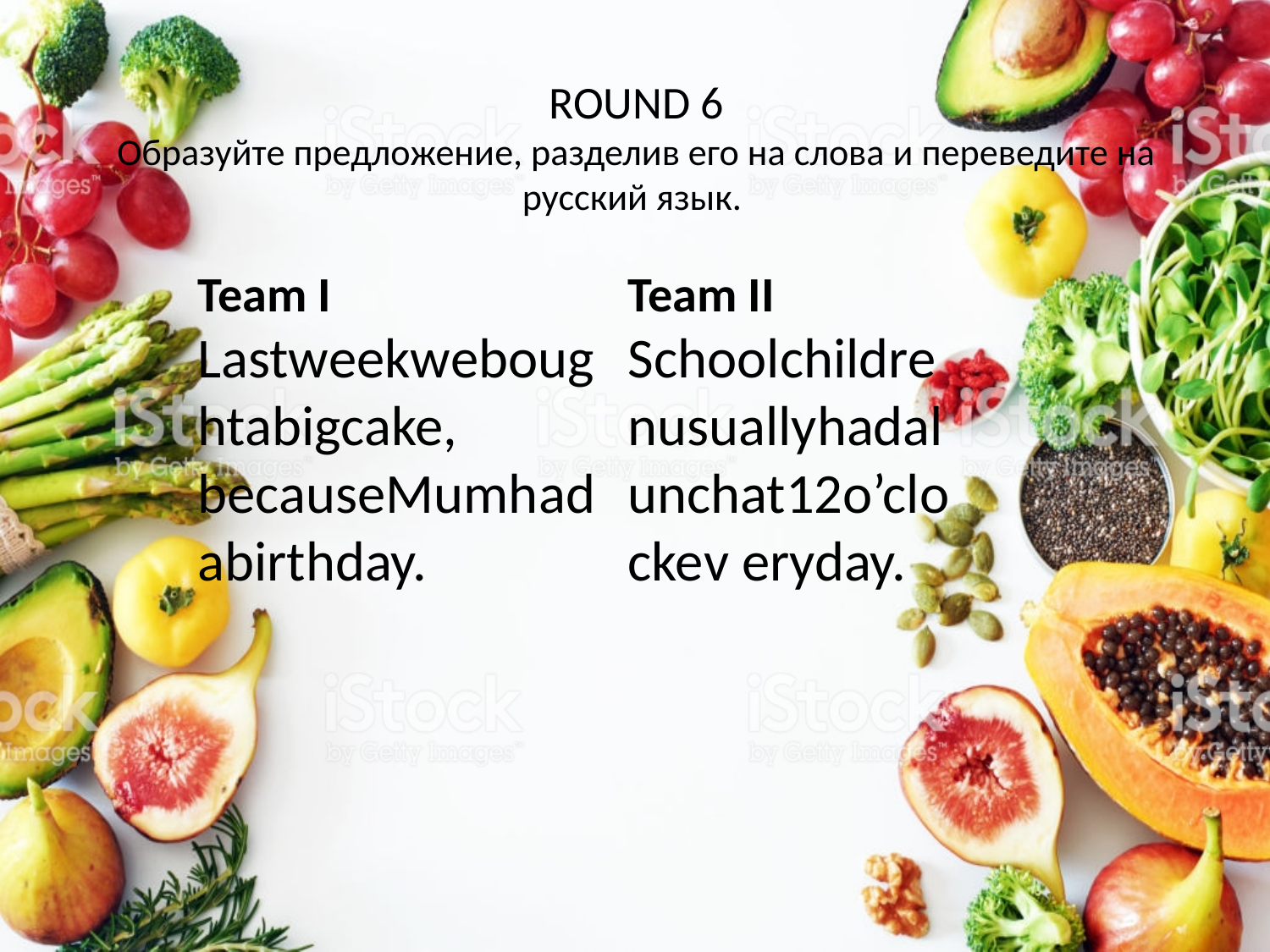

# ROUND 6 Образуйте предложение, разделив его на слова и переведите на русский язык.
Team I Lastweekweboughtabigcake, becauseMumhadabirthday.
Team II Schoolchildrenusuallyhadalunchat12o’clockev eryday.